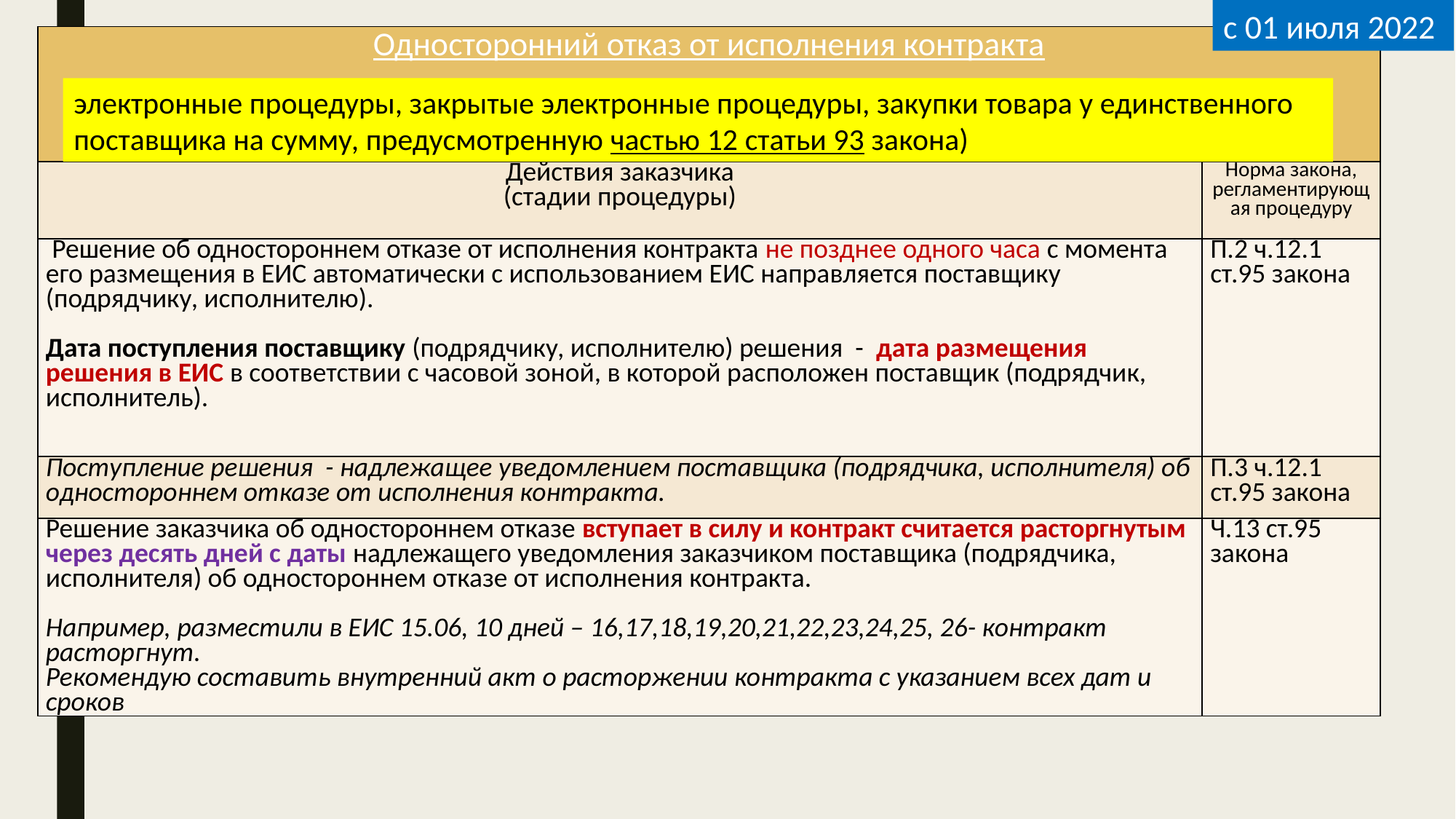

с 01 июля 2022
| Односторонний отказ от исполнения контракта |  |
| --- | --- |
| Действия заказчика (стадии процедуры) | Норма закона, регламентирующая процедуру |
| Решение об одностороннем отказе от исполнения контракта не позднее одного часа с момента его размещения в ЕИС автоматически с использованием ЕИС направляется поставщику (подрядчику, исполнителю). Дата поступления поставщику (подрядчику, исполнителю) решения - дата размещения решения в ЕИС в соответствии с часовой зоной, в которой расположен поставщик (подрядчик, исполнитель). | П.2 ч.12.1 ст.95 закона |
| Поступление решения - надлежащее уведомлением поставщика (подрядчика, исполнителя) об одностороннем отказе от исполнения контракта. | П.3 ч.12.1 ст.95 закона |
| Решение заказчика об одностороннем отказе вступает в силу и контракт считается расторгнутым через десять дней с даты надлежащего уведомления заказчиком поставщика (подрядчика, исполнителя) об одностороннем отказе от исполнения контракта. Например, разместили в ЕИС 15.06, 10 дней – 16,17,18,19,20,21,22,23,24,25, 26- контракт расторгнут. Рекомендую составить внутренний акт о расторжении контракта с указанием всех дат и сроков | Ч.13 ст.95 закона |
электронные процедуры, закрытые электронные процедуры, закупки товара у единственного поставщика на сумму, предусмотренную частью 12 статьи 93 закона)
электронные процедуры, закрытые электронные процедуры: